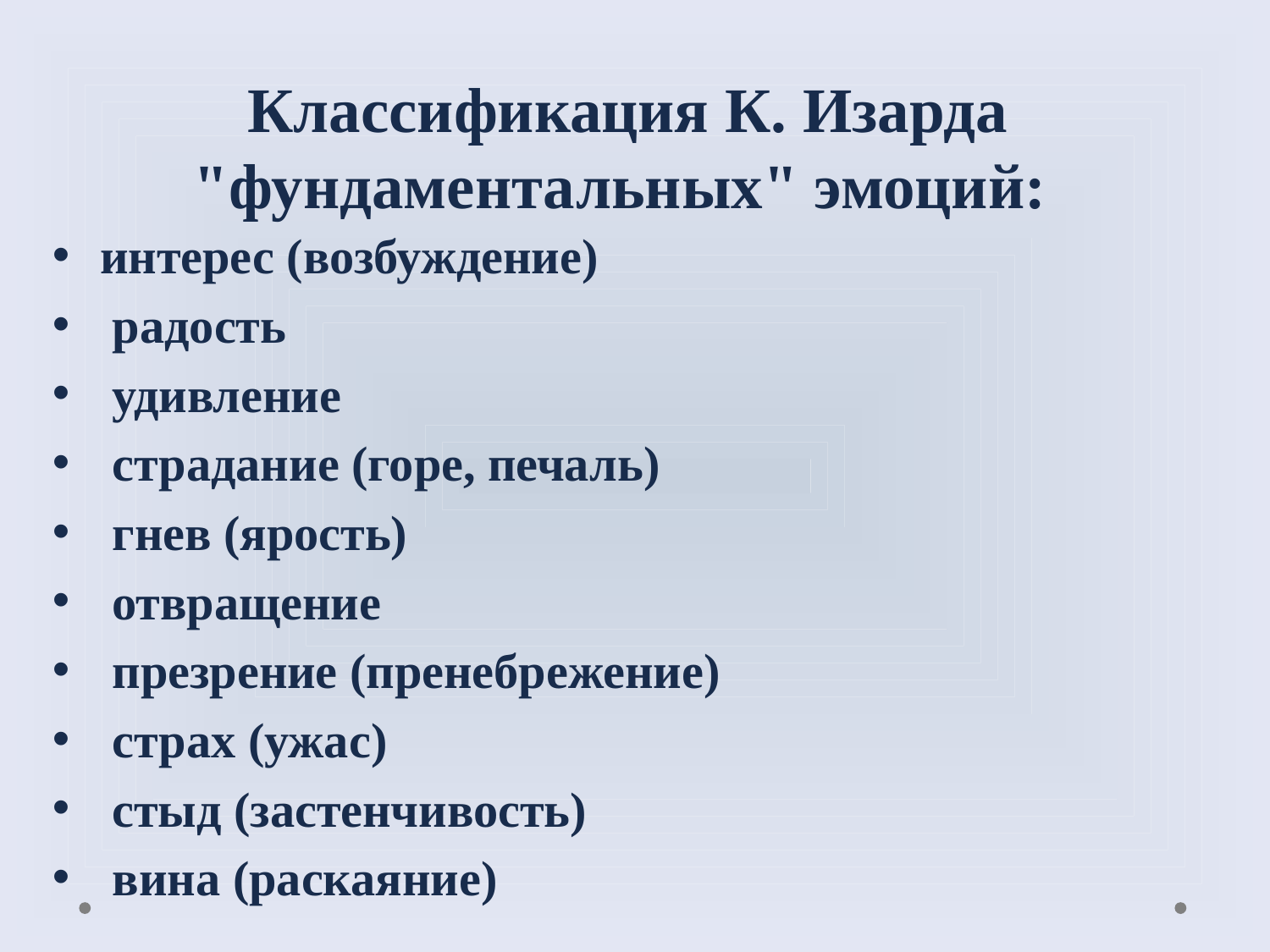

# Классификация К. Изарда "фундаментальных" эмоций:
интерес (возбуждение)
 радость
 удивление
 страдание (горе, печаль)
 гнев (ярость)
 отвращение
 презрение (пренебрежение)
 страх (ужас)
 стыд (застенчивость)
 вина (раскаяние)